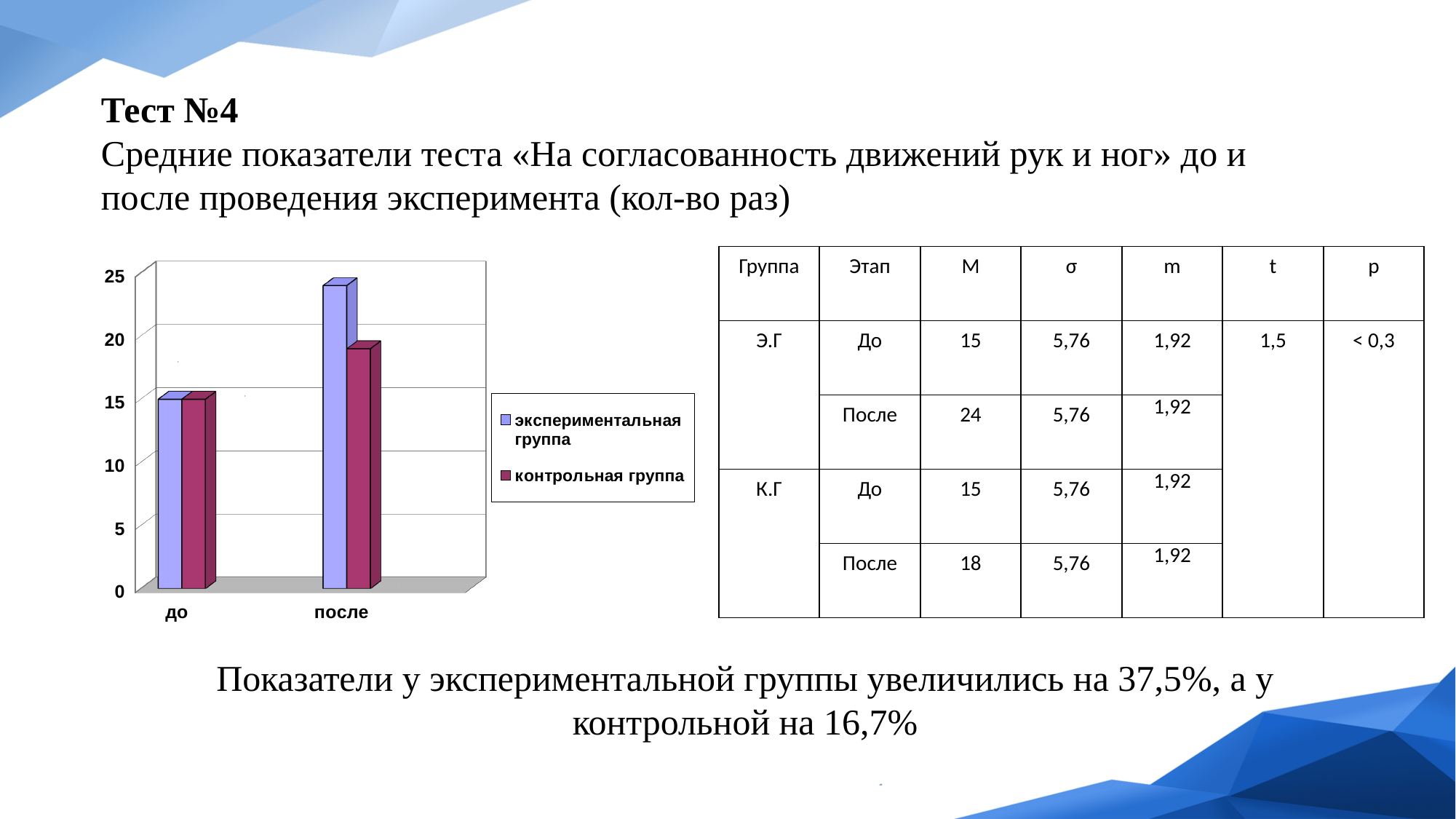

Тест №4
Средние показатели теста «На согласованность движений рук и ног» до и
после проведения эксперимента (кол-во раз)

[unsupported chart]

| Группа | Этап | М | σ | m | t | p |
| --- | --- | --- | --- | --- | --- | --- |
| Э.Г | До | 15 | 5,76 | 1,92 | 1,5 | ˂ 0,3 |
|  | После | 24 | 5,76 | 1,92 |  |  |
| К.Г | До | 15 | 5,76 | 1,92 |  |  |
|  | После | 18 | 5,76 | 1,92 |  |  |
Показатели у экспериментальной группы увеличились на 37,5%, а у контрольной на 16,7%